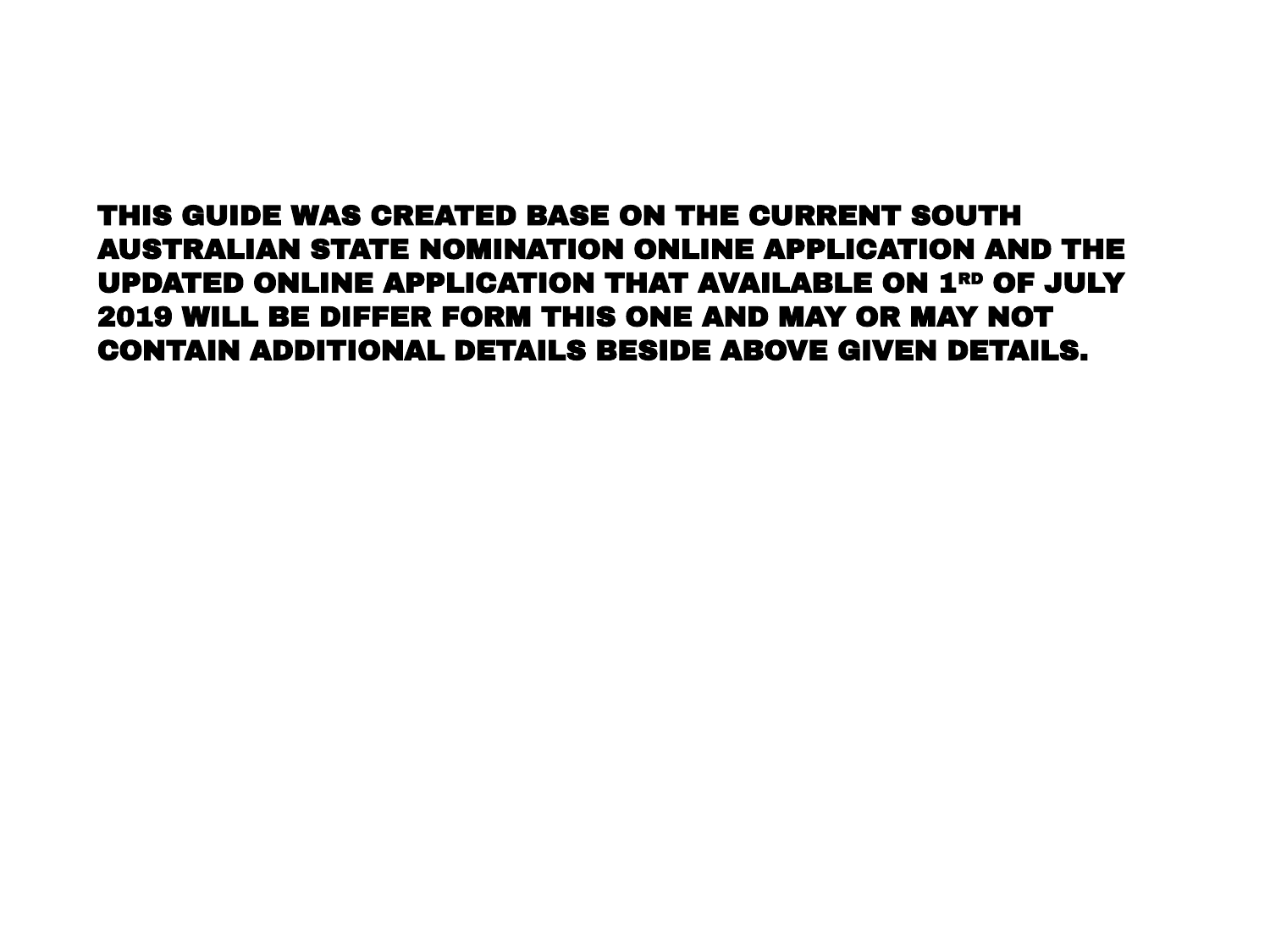

# This guide was created base on the current south Australian state nomination online application and the updated online application that available on 1rd of July 2019 will be differ form this one and may or may not contain additional details beside above given details.